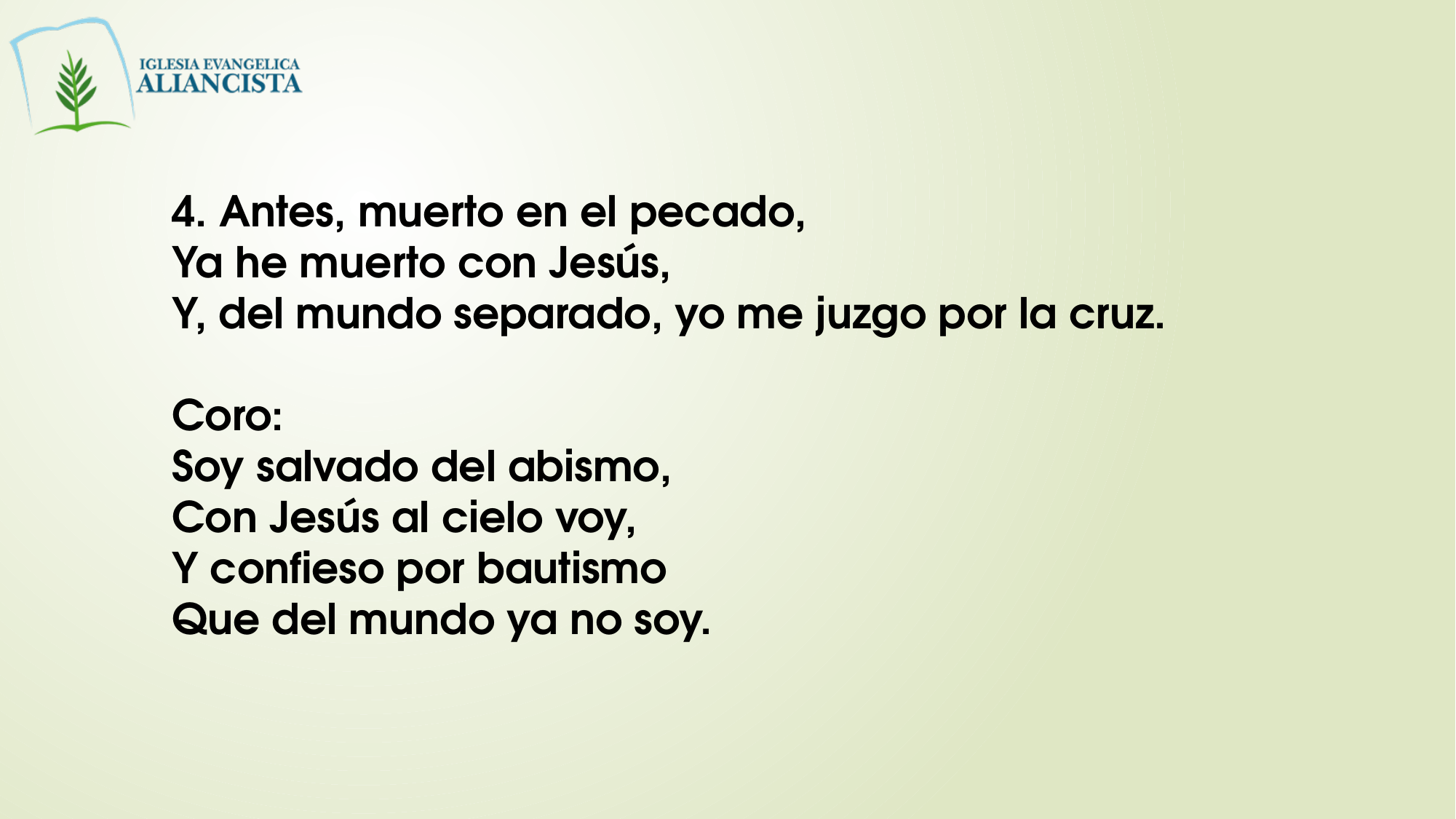

4. Antes, muerto en el pecado,
Ya he muerto con Jesús,
Y, del mundo separado, yo me juzgo por la cruz.

Coro:
Soy salvado del abismo,
Con Jesús al cielo voy,
Y confieso por bautismo
Que del mundo ya no soy.